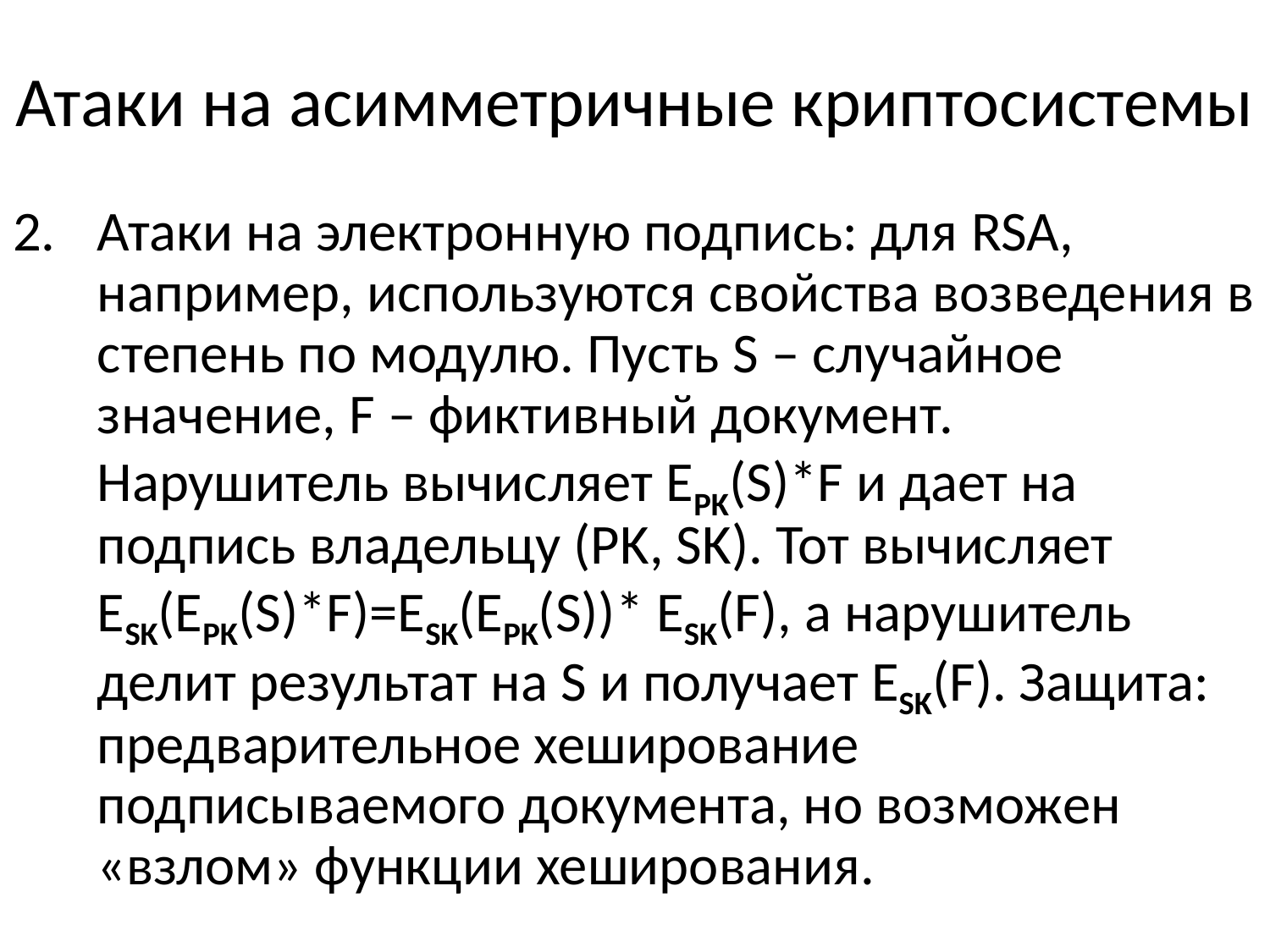

# Атаки на асимметричные криптосистемы
Атаки на электронную подпись: для RSA, например, используются свойства возведения в степень по модулю. Пусть S – случайное значение, F – фиктивный документ. Нарушитель вычисляет EPK(S)*F и дает на подпись владельцу (PK, SK). Тот вычисляет ESK(EPK(S)*F)=ESK(EPK(S))* ESK(F), а нарушитель делит результат на S и получает ESK(F). Защита: предварительное хеширование подписываемого документа, но возможен «взлом» функции хеширования.